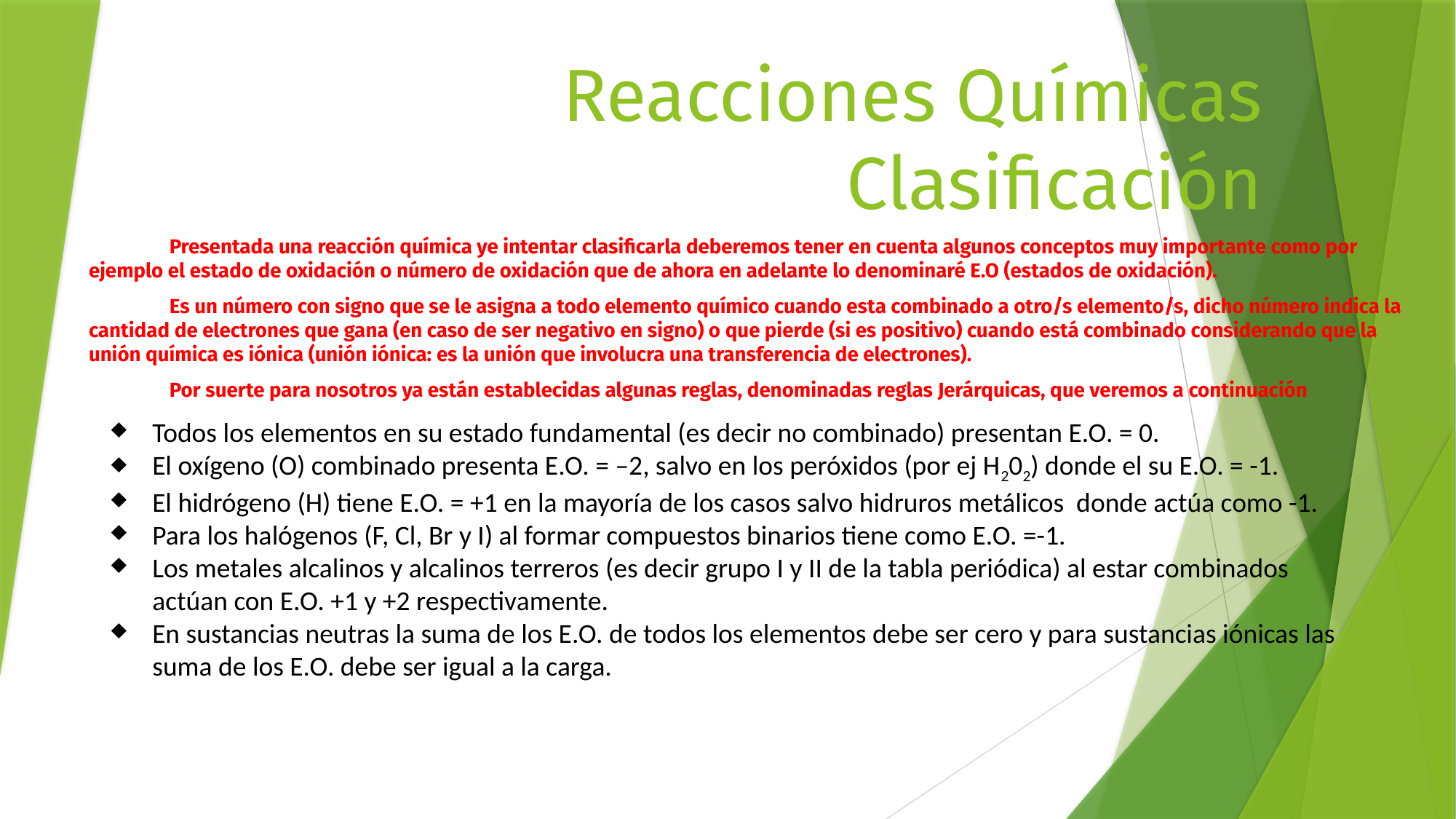

# Reacciones Químicas Clasificación
	Presentada una reacción química ye intentar clasificarla deberemos tener en cuenta algunos conceptos muy importante como por ejemplo el estado de oxidación o número de oxidación que de ahora en adelante lo denominaré E.O (estados de oxidación).
	Es un número con signo que se le asigna a todo elemento químico cuando esta combinado a otro/s elemento/s, dicho número indica la cantidad de electrones que gana (en caso de ser negativo en signo) o que pierde (si es positivo) cuando está combinado considerando que la unión química es iónica (unión iónica: es la unión que involucra una transferencia de electrones).
	Por suerte para nosotros ya están establecidas algunas reglas, denominadas reglas Jerárquicas, que veremos a continuación
Todos los elementos en su estado fundamental (es decir no combinado) presentan E.O. = 0.
El oxígeno (O) combinado presenta E.O. = –2, salvo en los peróxidos (por ej H202) donde el su E.O. = -1.
El hidrógeno (H) tiene E.O. = +1 en la mayoría de los casos salvo hidruros metálicos  donde actúa como -1.
Para los halógenos (F, Cl, Br y I) al formar compuestos binarios tiene como E.O. =-1.
Los metales alcalinos y alcalinos terreros (es decir grupo I y II de la tabla periódica) al estar combinados actúan con E.O. +1 y +2 respectivamente.
En sustancias neutras la suma de los E.O. de todos los elementos debe ser cero y para sustancias iónicas las suma de los E.O. debe ser igual a la carga.